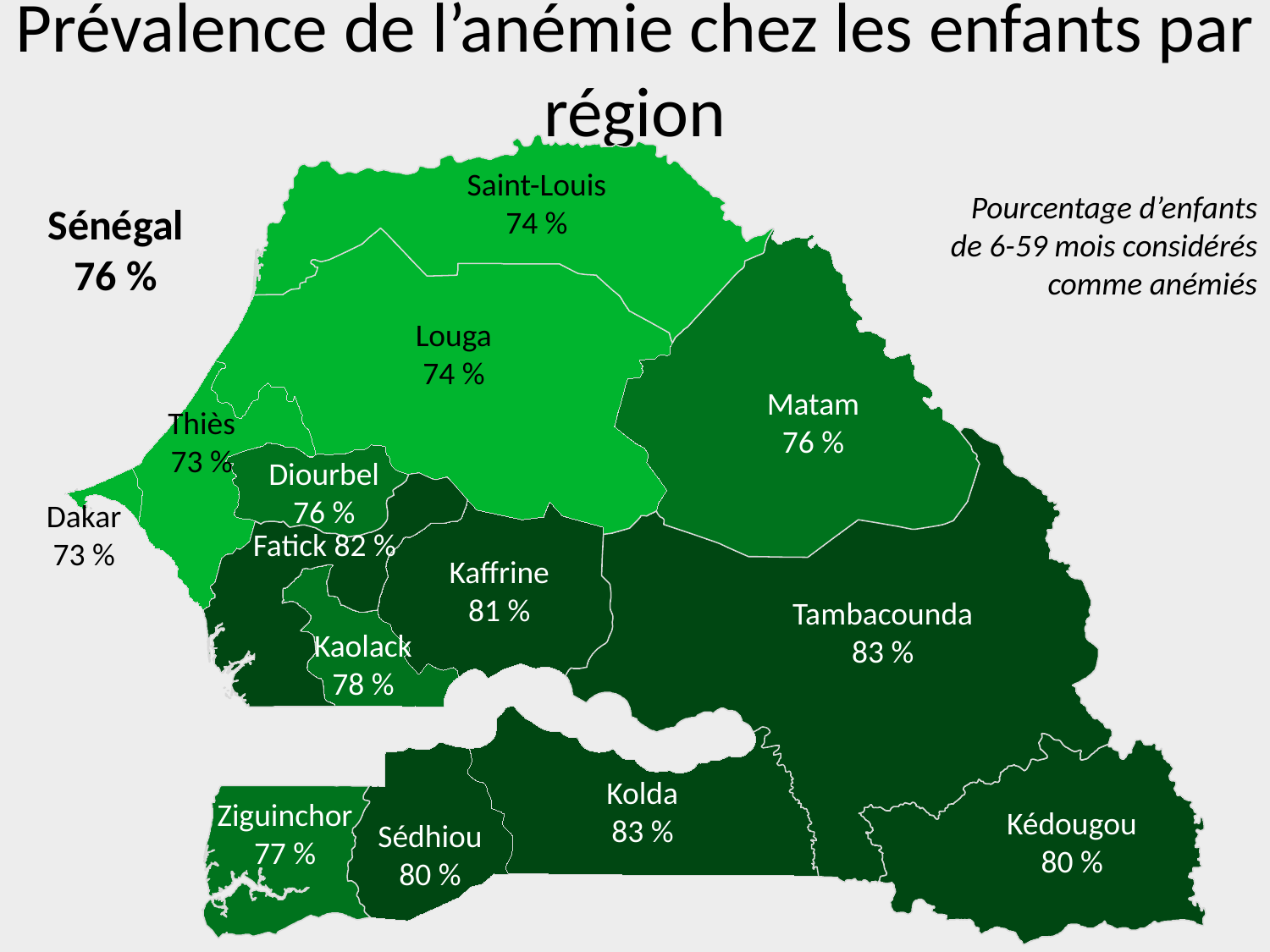

# Prévalence de l’anémie chez les enfants par région

Saint-Louis
74 %
Pourcentage d’enfants de 6-59 mois considérés comme anémiés
Sénégal
76 %
Louga
74 %
Matam
76 %
Thiès
73 %
Diourbel
76 %
Dakar
73 %
Fatick 82 %
Kaffrine
81 %
Tambacounda
83 %
Kaolack
78 %
Kolda
83 %
Ziguinchor
77 %
Kédougou
80 %
Sédhiou
80 %